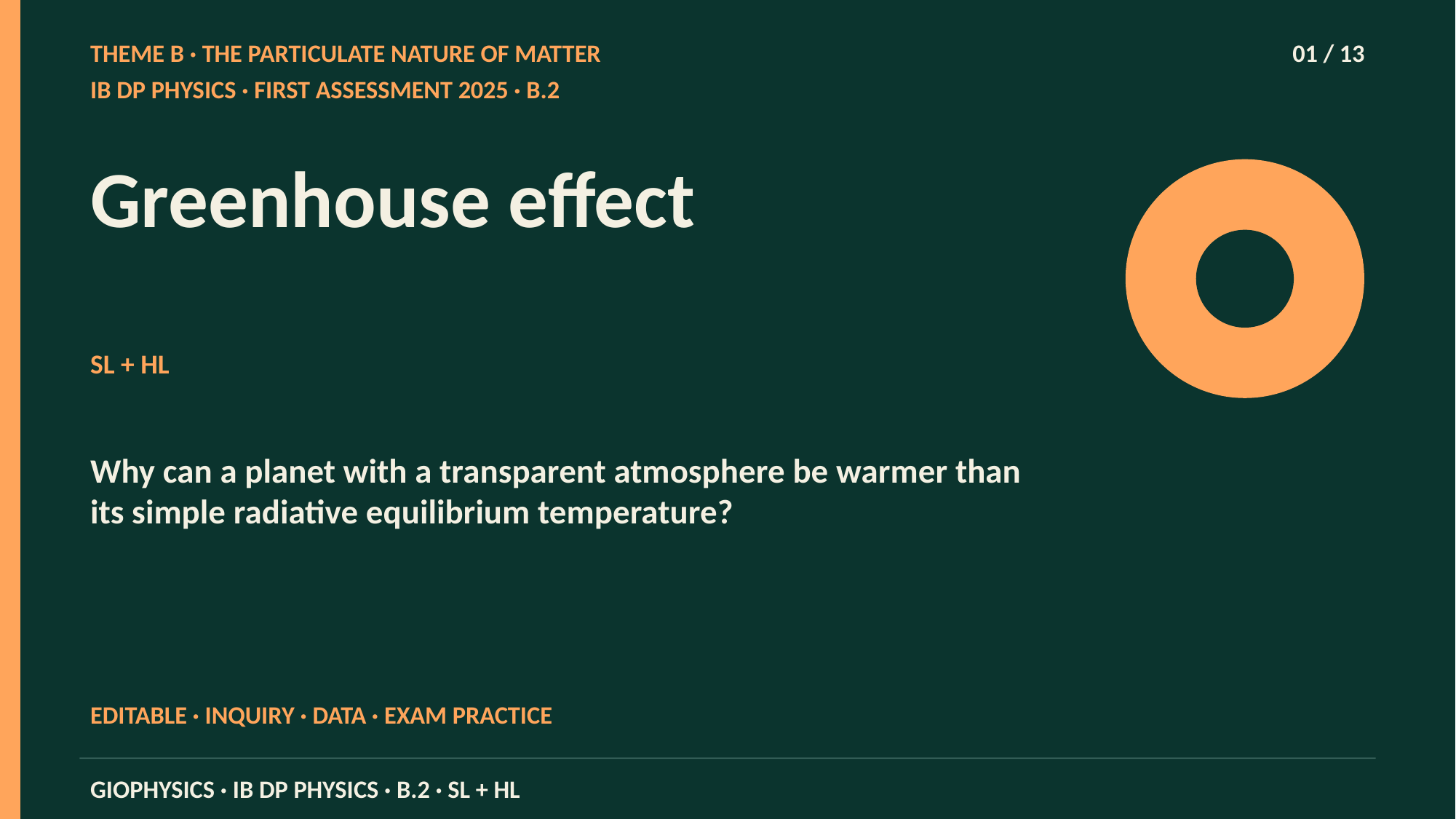

THEME B · THE PARTICULATE NATURE OF MATTER
01 / 13
IB DP PHYSICS · FIRST ASSESSMENT 2025 · B.2
Greenhouse effect

SL + HL
Why can a planet with a transparent atmosphere be warmer than its simple radiative equilibrium temperature?
EDITABLE · INQUIRY · DATA · EXAM PRACTICE

GIOPHYSICS · IB DP PHYSICS · B.2 · SL + HL